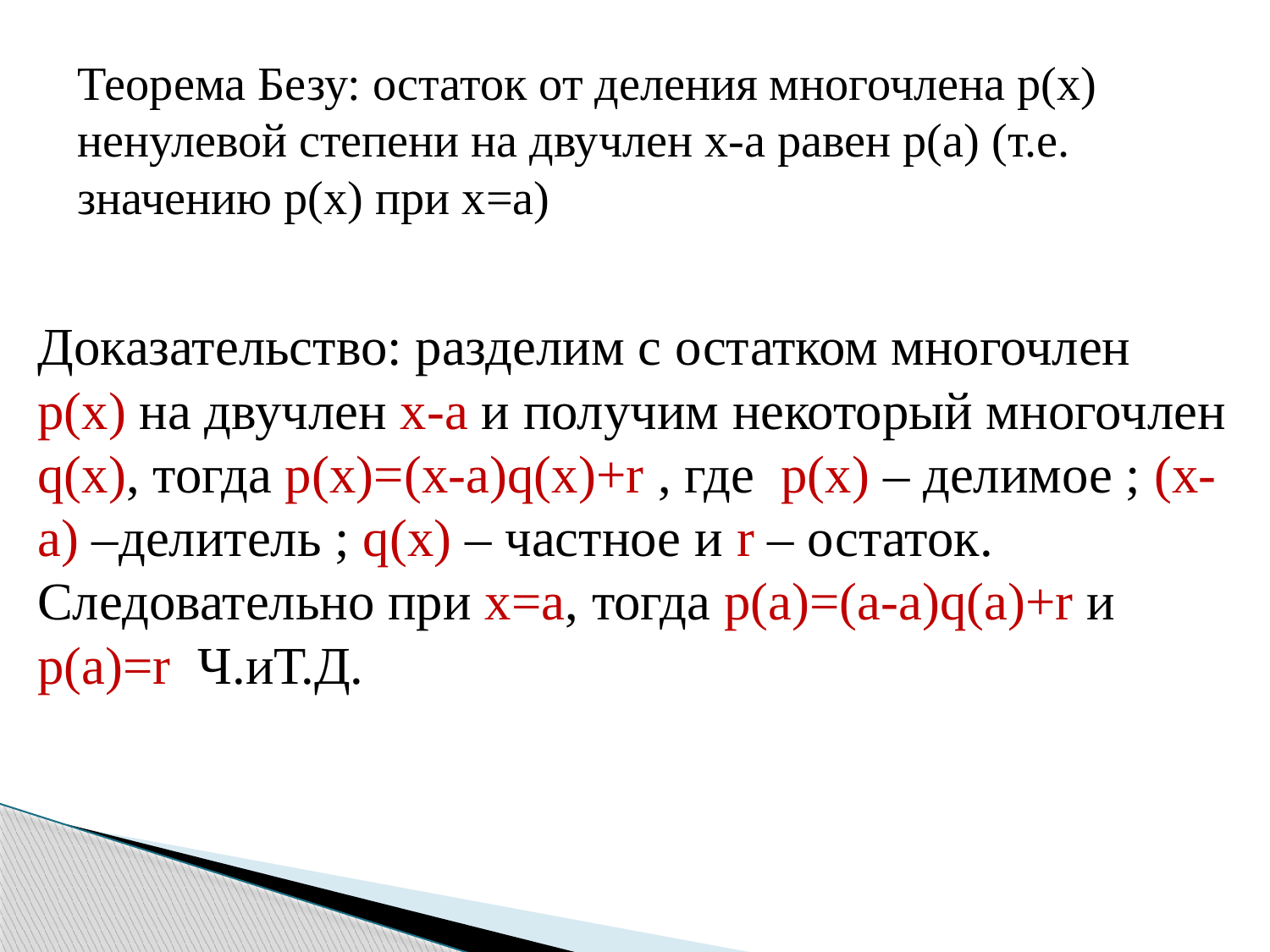

Теорема Безу: остаток от деления многочлена р(х) ненулевой степени на двучлен х-а равен р(а) (т.е. значению р(х) при х=а)
Доказательство: разделим с остатком многочлен р(х) на двучлен х-а и получим некоторый многочлен q(x), тогда p(x)=(x-a)q(x)+r , где  p(x) – делимое ; (x-a) –делитель ; q(x) – частное и r – остаток.
Следовательно при х=а, тогда р(а)=(а-а)q(a)+r и p(a)=r  Ч.иТ.Д.